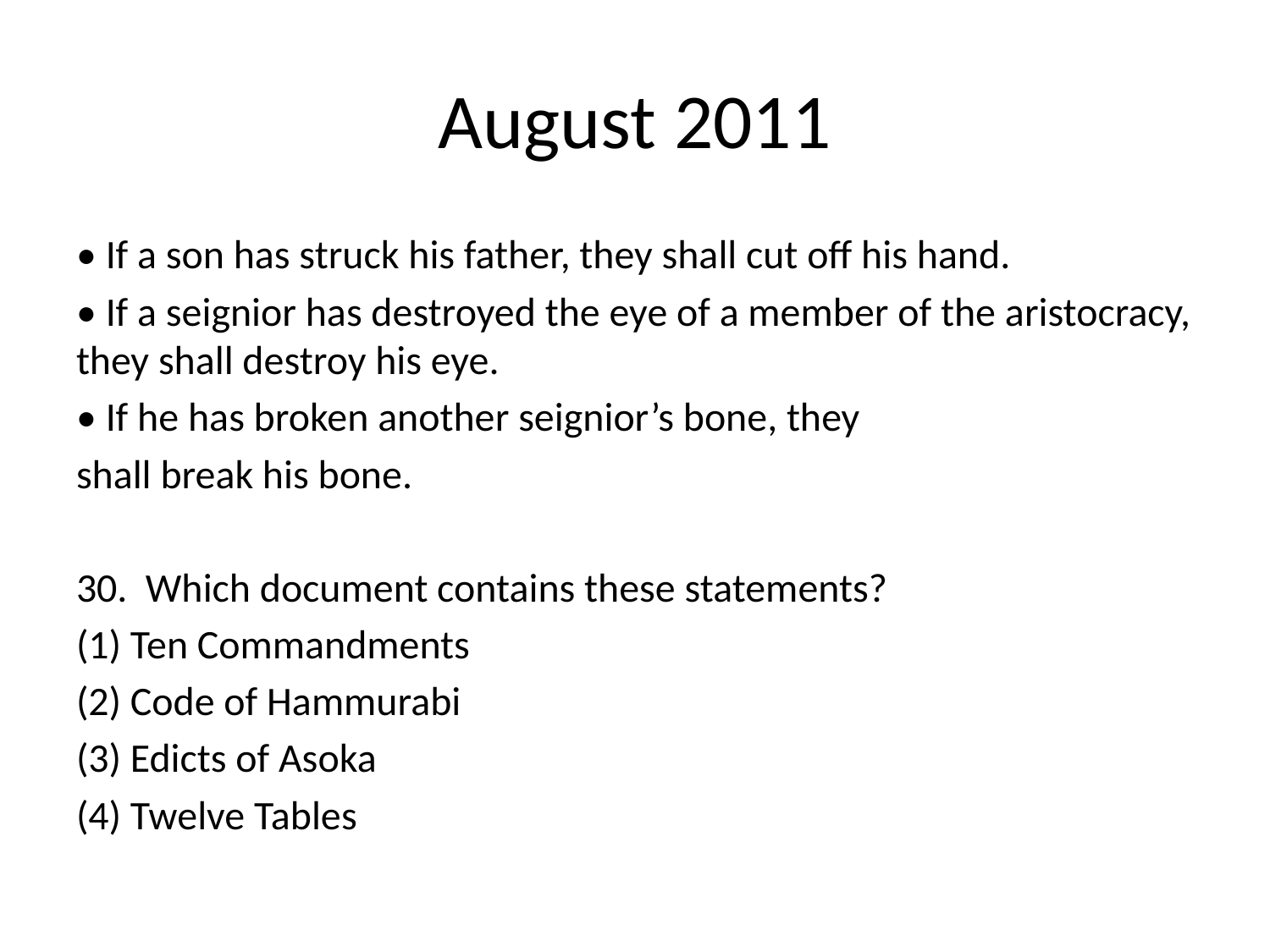

# August 2011
• If a son has struck his father, they shall cut off his hand.
• If a seignior has destroyed the eye of a member of the aristocracy, they shall destroy his eye.
• If he has broken another seignior’s bone, they
shall break his bone.

30.  Which document contains these statements?
(1) Ten Commandments
(2) Code of Hammurabi
(3) Edicts of Asoka
(4) Twelve Tables